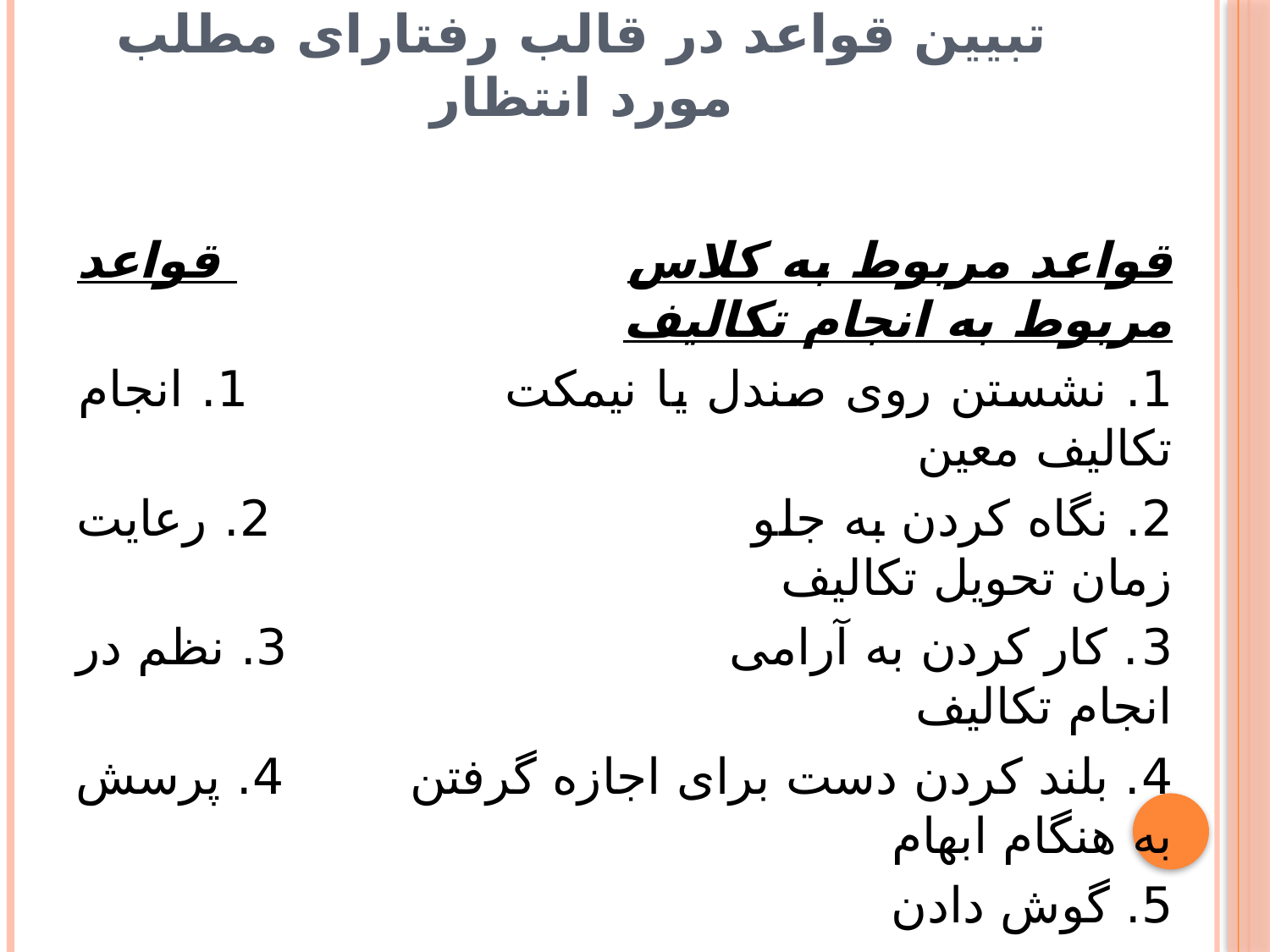

# تبیین قواعد در قالب رفتارای مطلب مورد انتظار
قواعد مربوط به کلاس                      قواعد مربوط به انجام تکالیف
1. نشستن روی صندل یا نیمکت              1. انجام تکالیف معین
2. نگاه کردن به جلو                             2. رعایت زمان تحویل تکالیف
3. کار کردن به آرامی                            3. نظم در انجام تکالیف
4. بلند کردن دست برای اجازه گرفتن        4. پرسش به هنگام ابهام
5. گوش دادن
قواعد مربوط به صف                            قواعد مربوط به زمین بازی
...                                                          ...